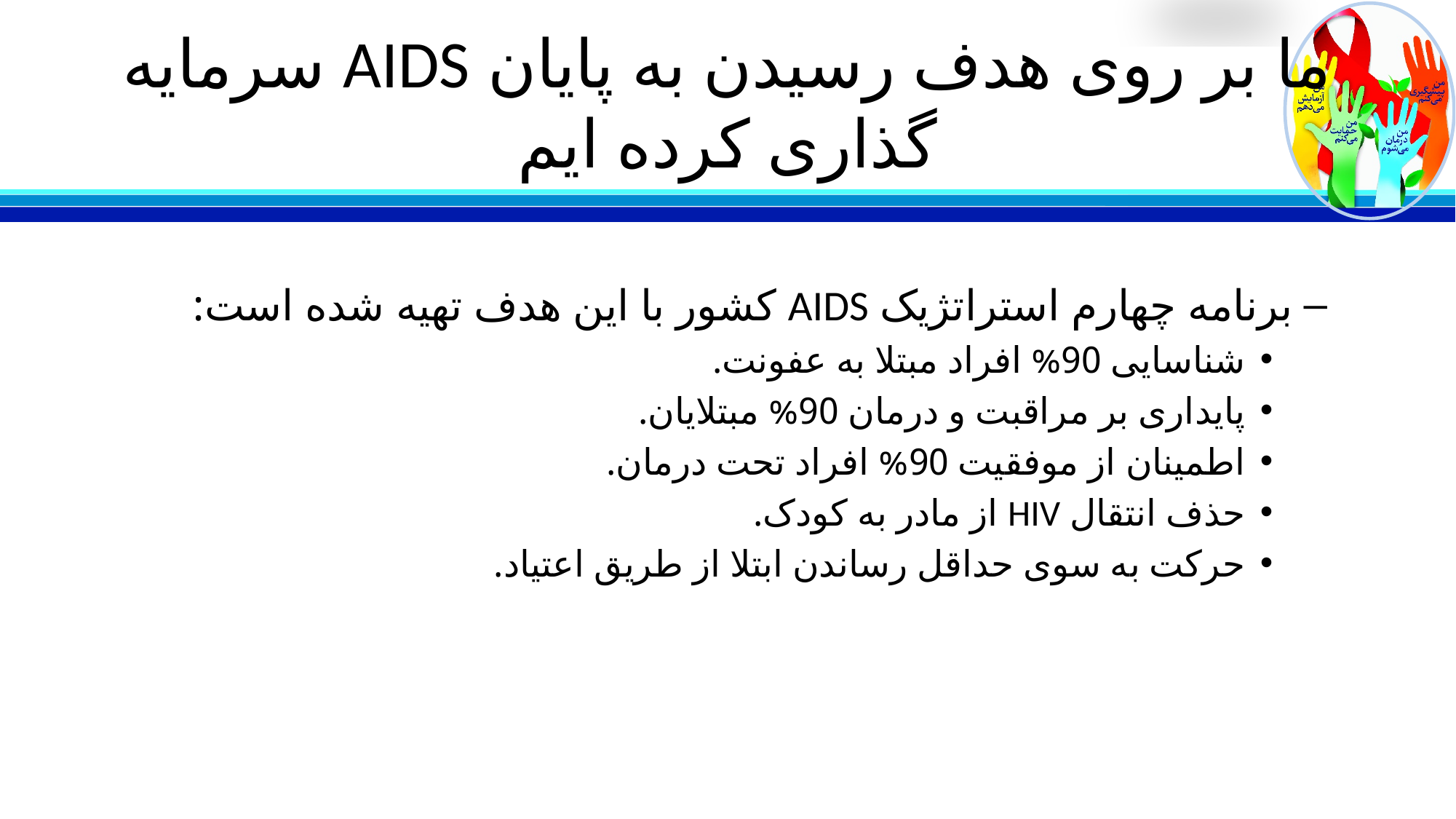

# ما بر روی هدف رسیدن به پایان AIDS سرمایه گذاری کرده ایم
برنامه چهارم استراتژیک AIDS کشور با این هدف تهیه شده است:
شناسایی 90% افراد مبتلا به عفونت.
پایداری بر مراقبت و درمان 90% مبتلایان.
اطمینان از موفقیت 90% افراد تحت درمان.
حذف انتقال HIV از مادر به کودک.
حرکت به سوی حداقل رساندن ابتلا از طریق اعتیاد.